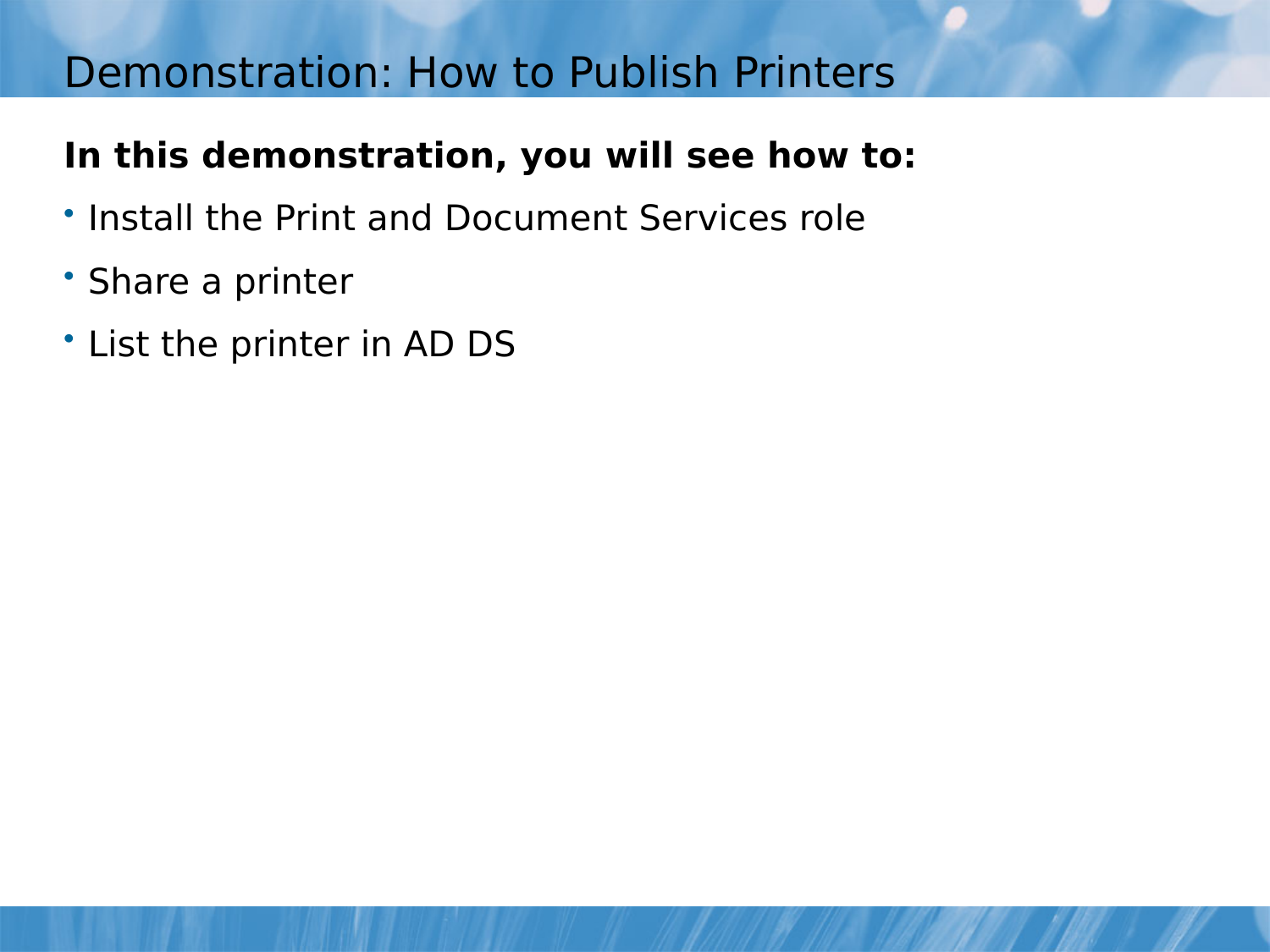

# Demonstration: How to Publish Printers
In this demonstration, you will see how to:
Install the Print and Document Services role
Share a printer
List the printer in AD DS